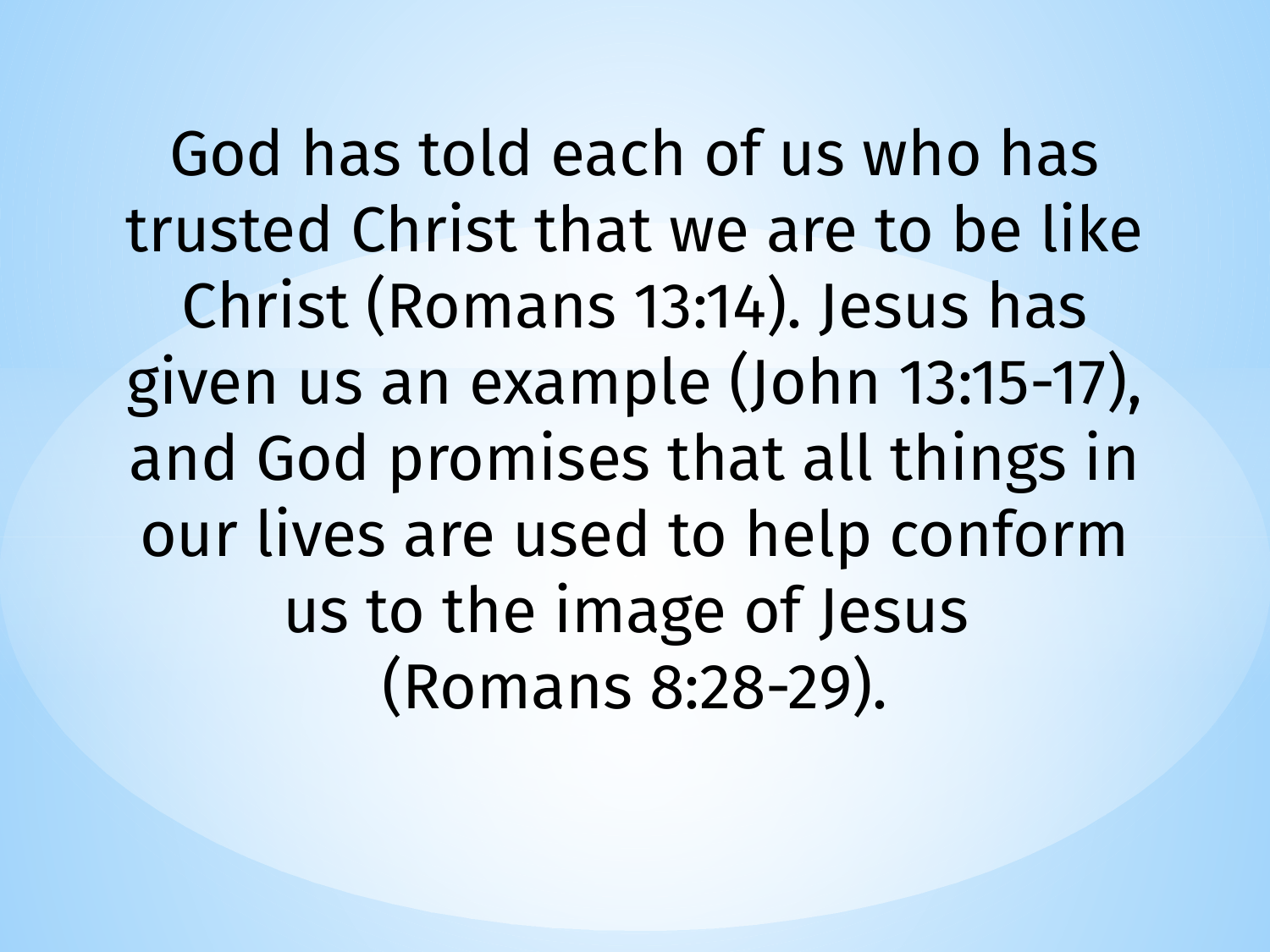

God has told each of us who has trusted Christ that we are to be like Christ (Romans 13:14). Jesus has given us an example (John 13:15-17), and God promises that all things in our lives are used to help conform us to the image of Jesus
(Romans 8:28-29).